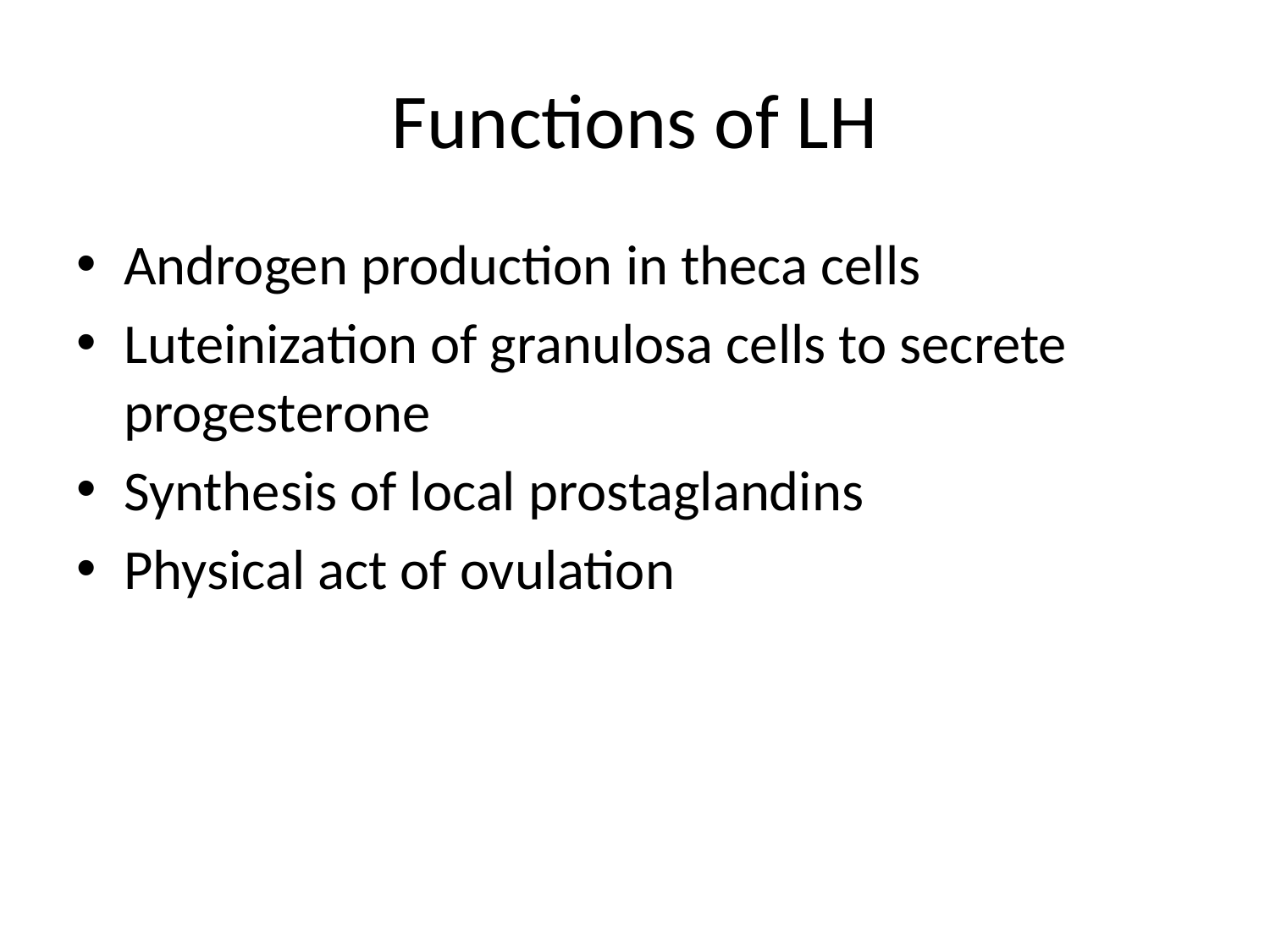

# Functions of LH
Androgen production in theca cells
Luteinization of granulosa cells to secrete progesterone
Synthesis of local prostaglandins
Physical act of ovulation